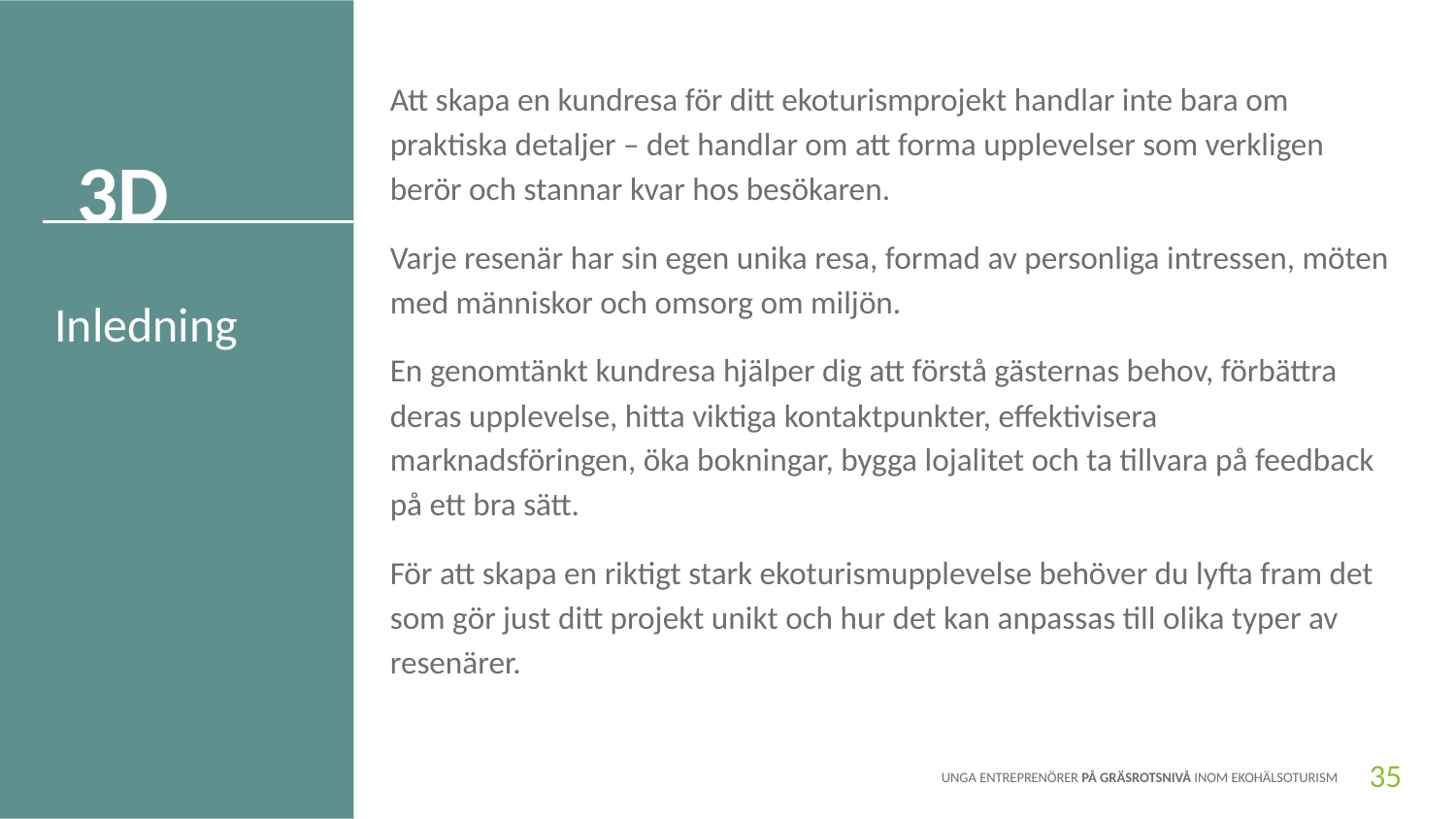

Att skapa en kundresa för ditt ekoturismprojekt handlar inte bara om praktiska detaljer – det handlar om att forma upplevelser som verkligen berör och stannar kvar hos besökaren.
Varje resenär har sin egen unika resa, formad av personliga intressen, möten med människor och omsorg om miljön.
En genomtänkt kundresa hjälper dig att förstå gästernas behov, förbättra deras upplevelse, hitta viktiga kontaktpunkter, effektivisera marknadsföringen, öka bokningar, bygga lojalitet och ta tillvara på feedback på ett bra sätt.
För att skapa en riktigt stark ekoturismupplevelse behöver du lyfta fram det som gör just ditt projekt unikt och hur det kan anpassas till olika typer av resenärer.

3D
Inledning

35